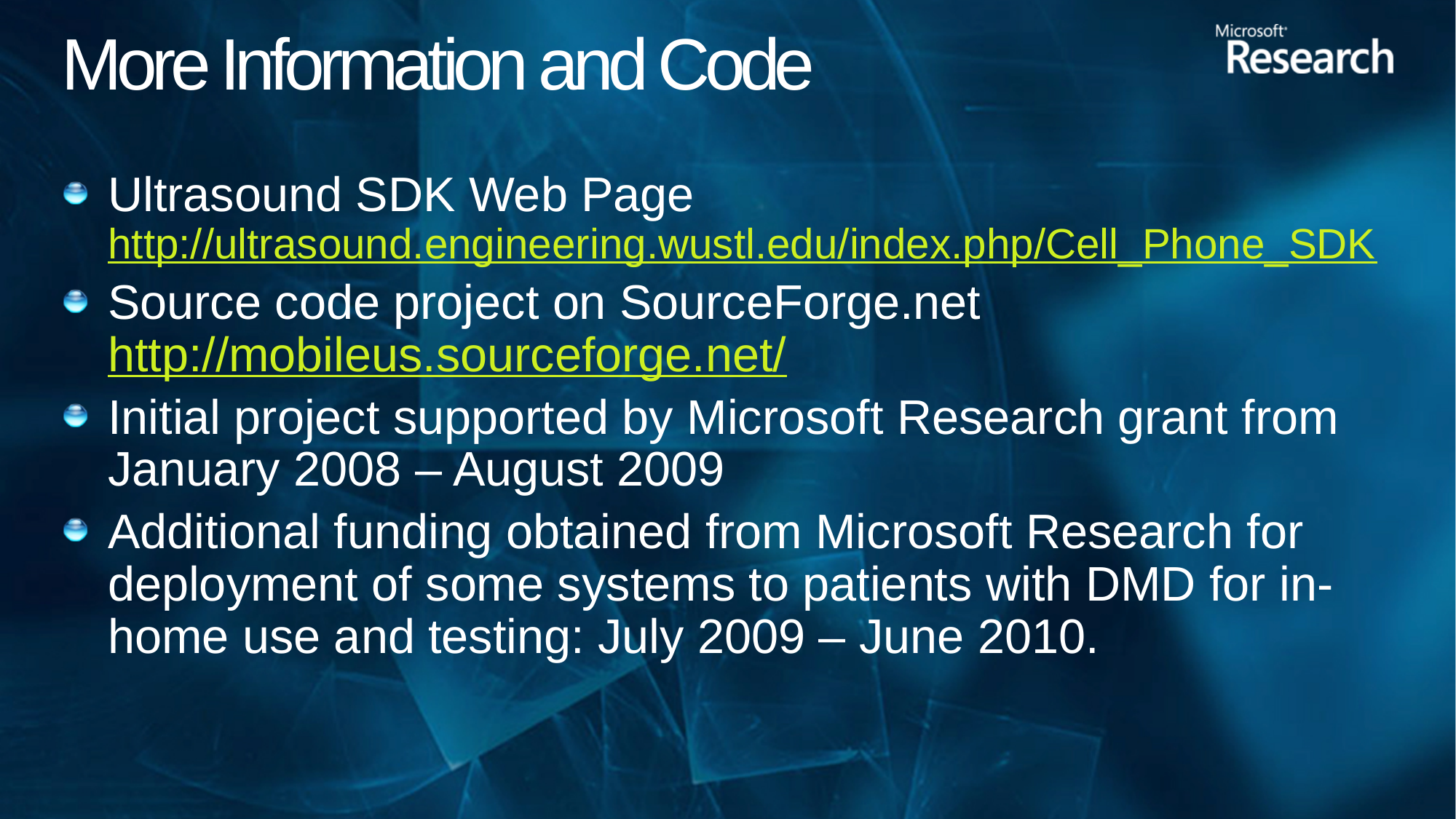

# More Information and Code
Ultrasound SDK Web Page
http://ultrasound.engineering.wustl.edu/index.php/Cell_Phone_SDK
Source code project on SourceForge.net
http://mobileus.sourceforge.net/
Initial project supported by Microsoft Research grant from January 2008 – August 2009
Additional funding obtained from Microsoft Research for deployment of some systems to patients with DMD for in-home use and testing: July 2009 – June 2010.